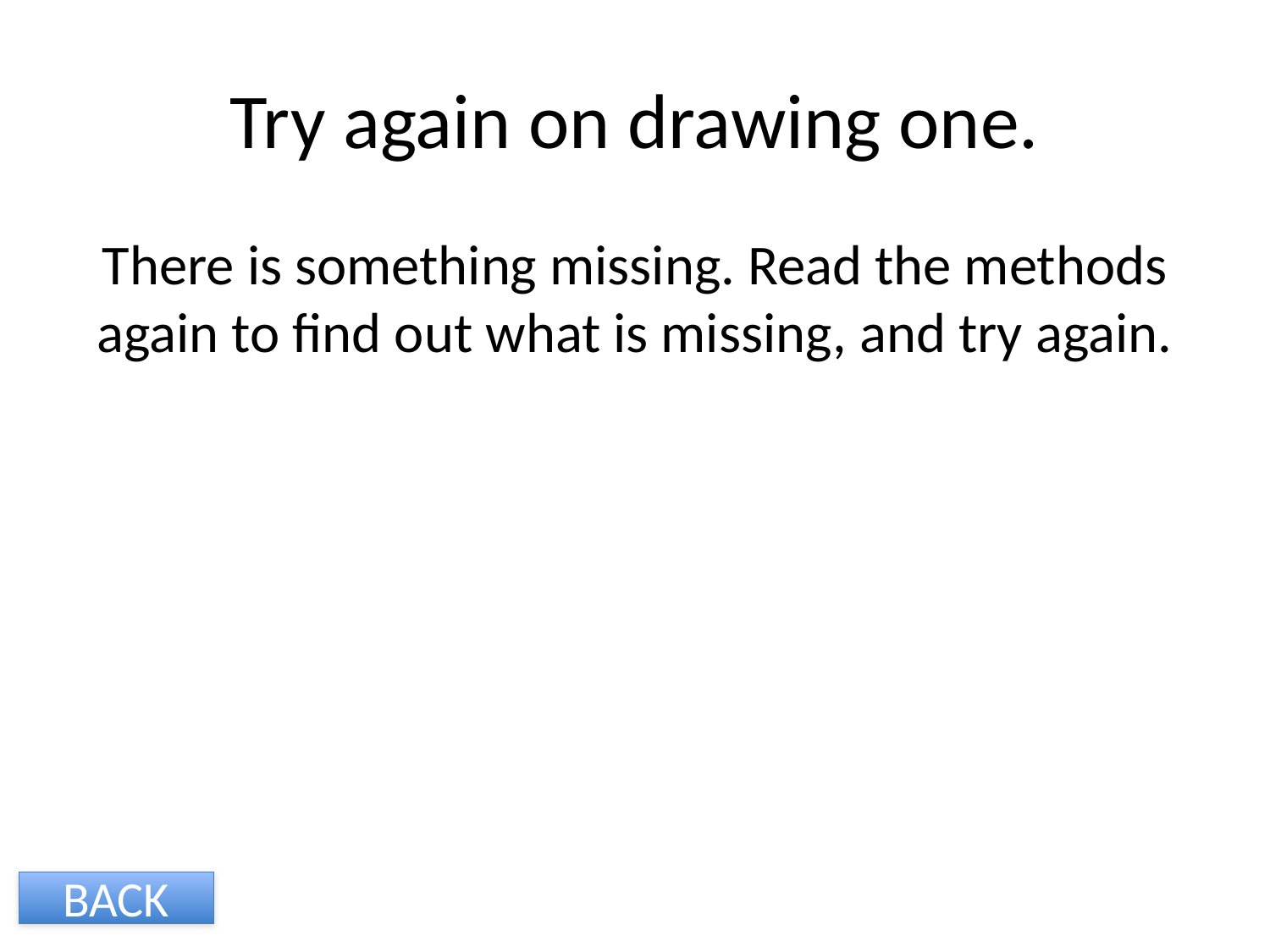

# Try again on drawing one.
There is something missing. Read the methods again to find out what is missing, and try again.
BACK